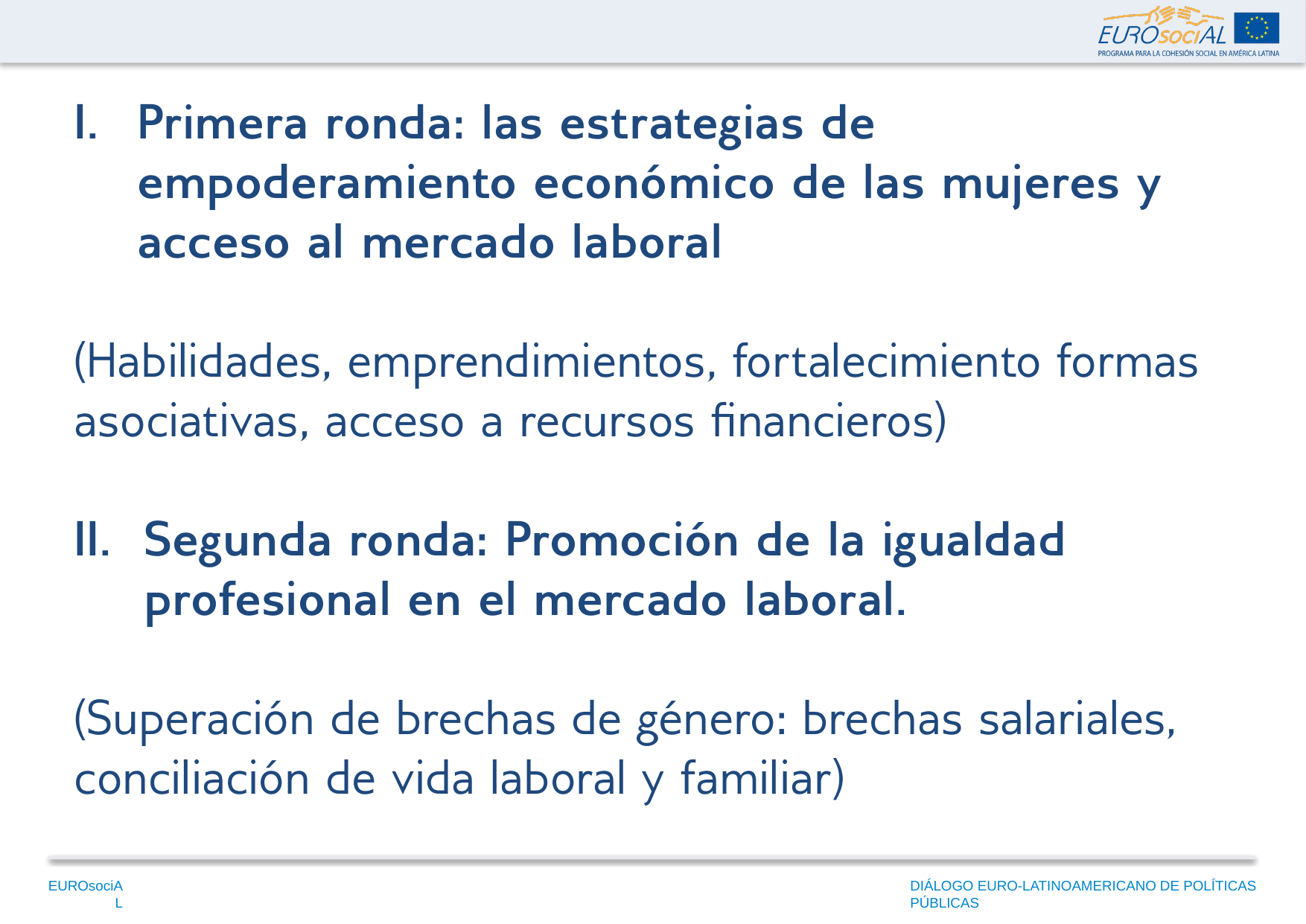

Primera ronda: las estrategias de empoderamiento económico de las mujeres y acceso al mercado laboral

(Habilidades, emprendimientos, fortalecimiento formas asociativas, acceso a recursos financieros)

Segunda ronda: Promoción de la igualdad profesional en el mercado laboral.

(Superación de brechas de género: brechas salariales, conciliación de vida laboral y familiar)